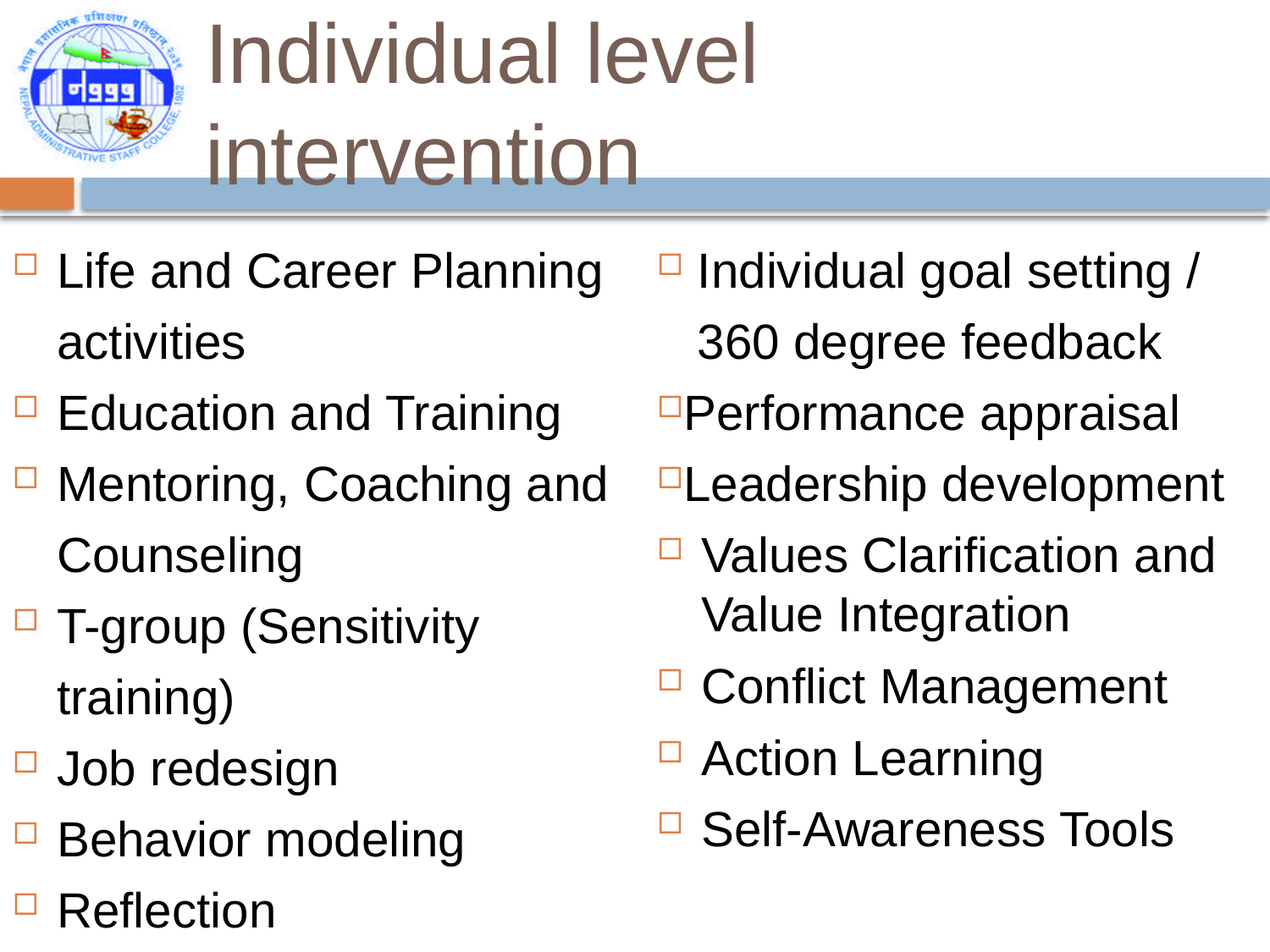

# Individual level intervention
Life and Career Planning activities
Education and Training
Mentoring, Coaching and Counseling
T-group (Sensitivity training)
Job redesign
Behavior modeling
Reflection
Responsibility charting

Individual goal setting / 360 degree feedback
Performance appraisal
Leadership development
Values Clarification and Value Integration
Conflict Management
Action Learning
Self-Awareness Tools